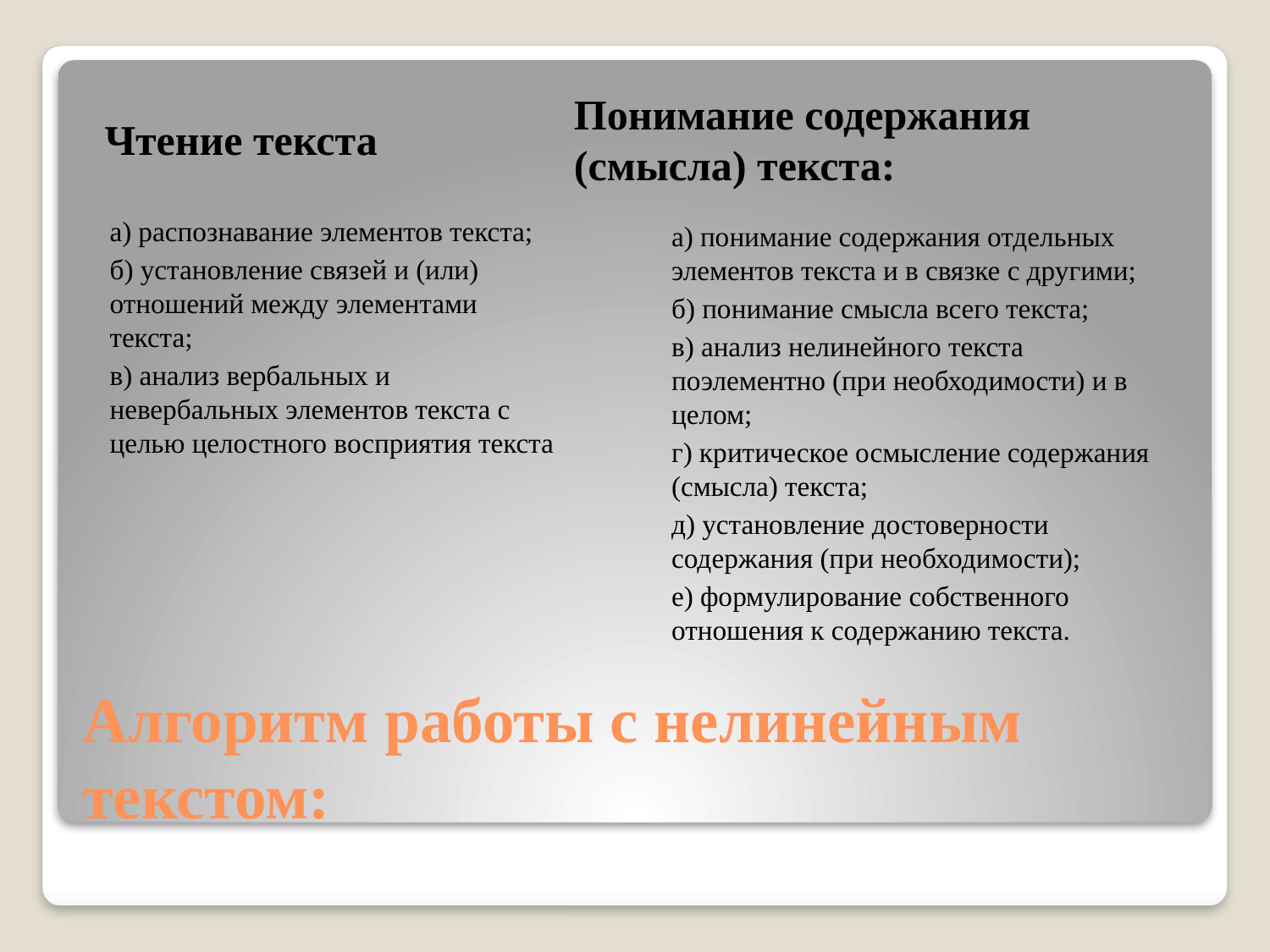

Чтение текста
Понимание содержания (смысла) текста:
а) распознавание элементов текста;
б) установление связей и (или) отношений между элементами текста;
в) анализ вербальных и невербальных элементов текста с целью целостного восприятия текста
а) понимание содержания отдельных элементов текста и в связке с другими;
б) понимание смысла всего текста;
в) анализ нелинейного текста поэлементно (при необходимости) и в целом;
г) критическое осмысление содержания (смысла) текста;
д) установление достоверности содержания (при необходимости);
е) формулирование собственного отношения к содержанию текста.

# Алгоритм работы с нелинейным текстом: